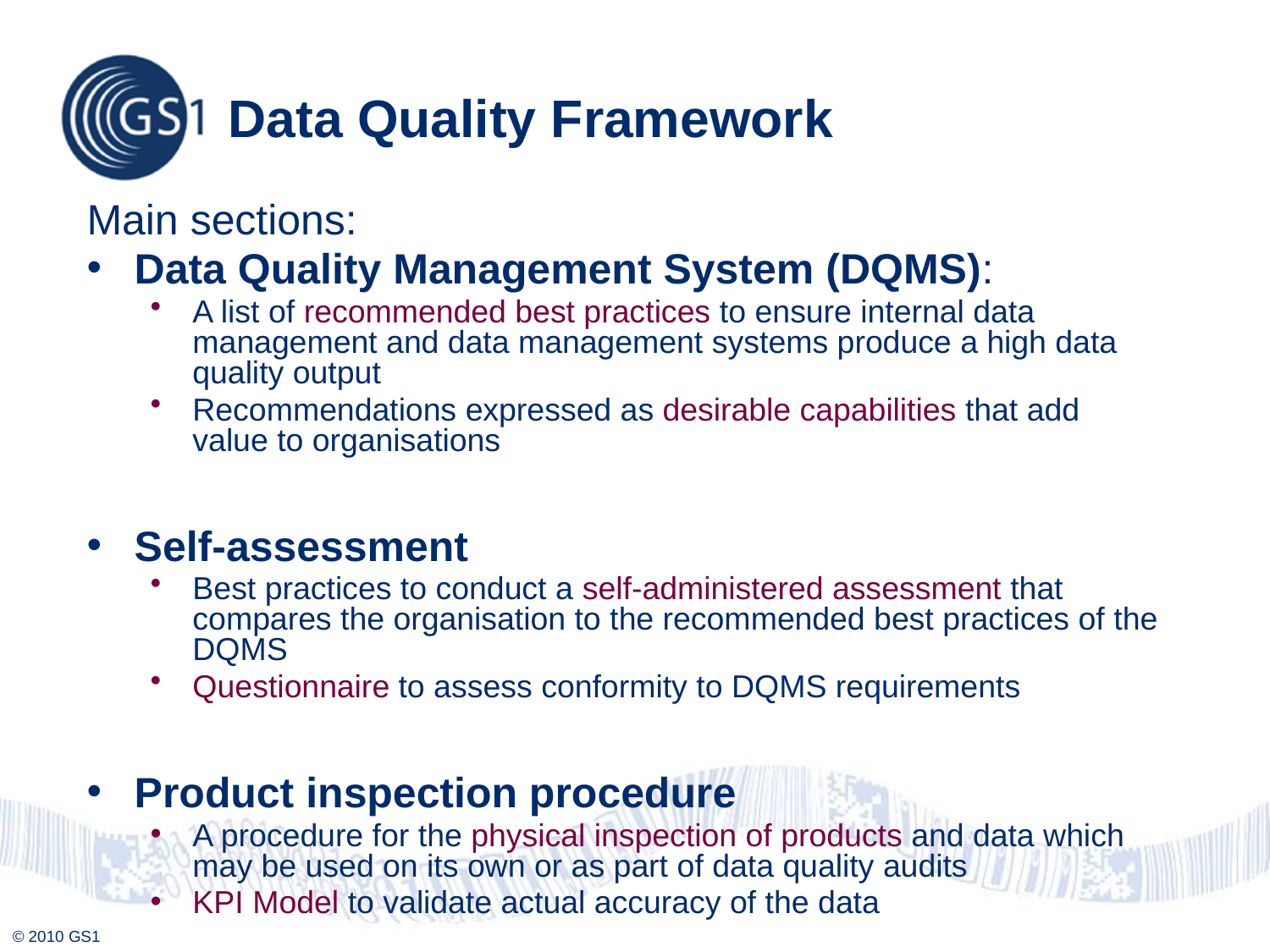

# Data Quality Framework
Main sections:
Data Quality Management System (DQMS):
A list of recommended best practices to ensure internal data management and data management systems produce a high data quality output
Recommendations expressed as desirable capabilities that add value to organisations

Self-assessment
Best practices to conduct a self-administered assessment that compares the organisation to the recommended best practices of the DQMS
Questionnaire to assess conformity to DQMS requirements

Product inspection procedure
A procedure for the physical inspection of products and data which may be used on its own or as part of data quality audits
KPI Model to validate actual accuracy of the data